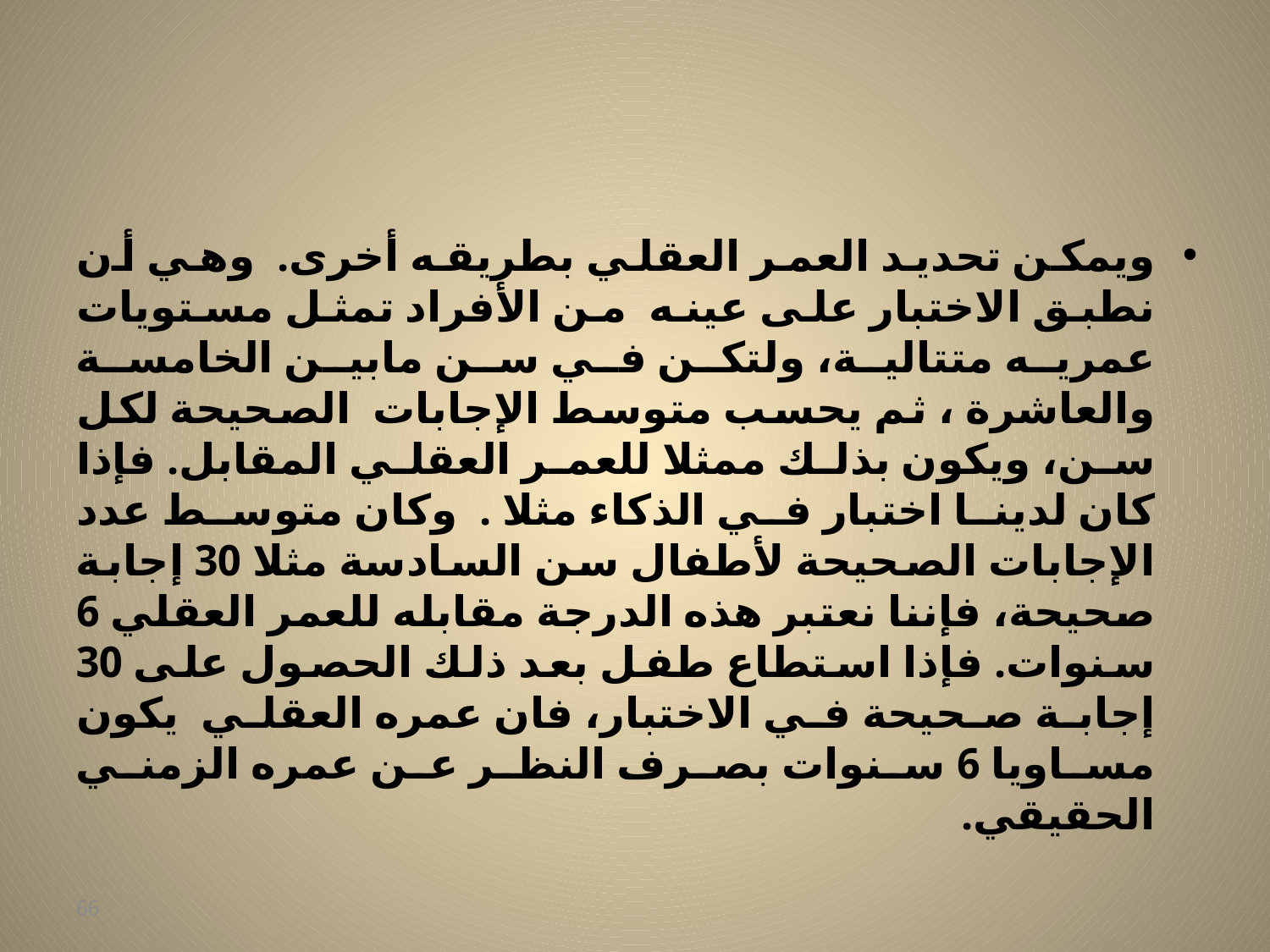

#
ويمكن تحديد العمر العقلي بطريقه أخرى.  وهي أن نطبق الاختبار على عينه  من الأفراد تمثل مستويات عمريه متتالية، ولتكن في سن مابين الخامسة والعاشرة ، ثم يحسب متوسط الإجابات  الصحيحة لكل سن، ويكون بذلك ممثلا للعمر العقلي المقابل. فإذا كان لدينا اختبار في الذكاء مثلا .  وكان متوسط عدد الإجابات الصحيحة لأطفال سن السادسة مثلا 30 إجابة صحيحة، فإننا نعتبر هذه الدرجة مقابله للعمر العقلي 6 سنوات. فإذا استطاع طفل بعد ذلك الحصول على 30 إجابة صحيحة في الاختبار، فان عمره العقلي  يكون مساويا 6 سنوات بصرف النظر عن عمره الزمني الحقيقي.

66